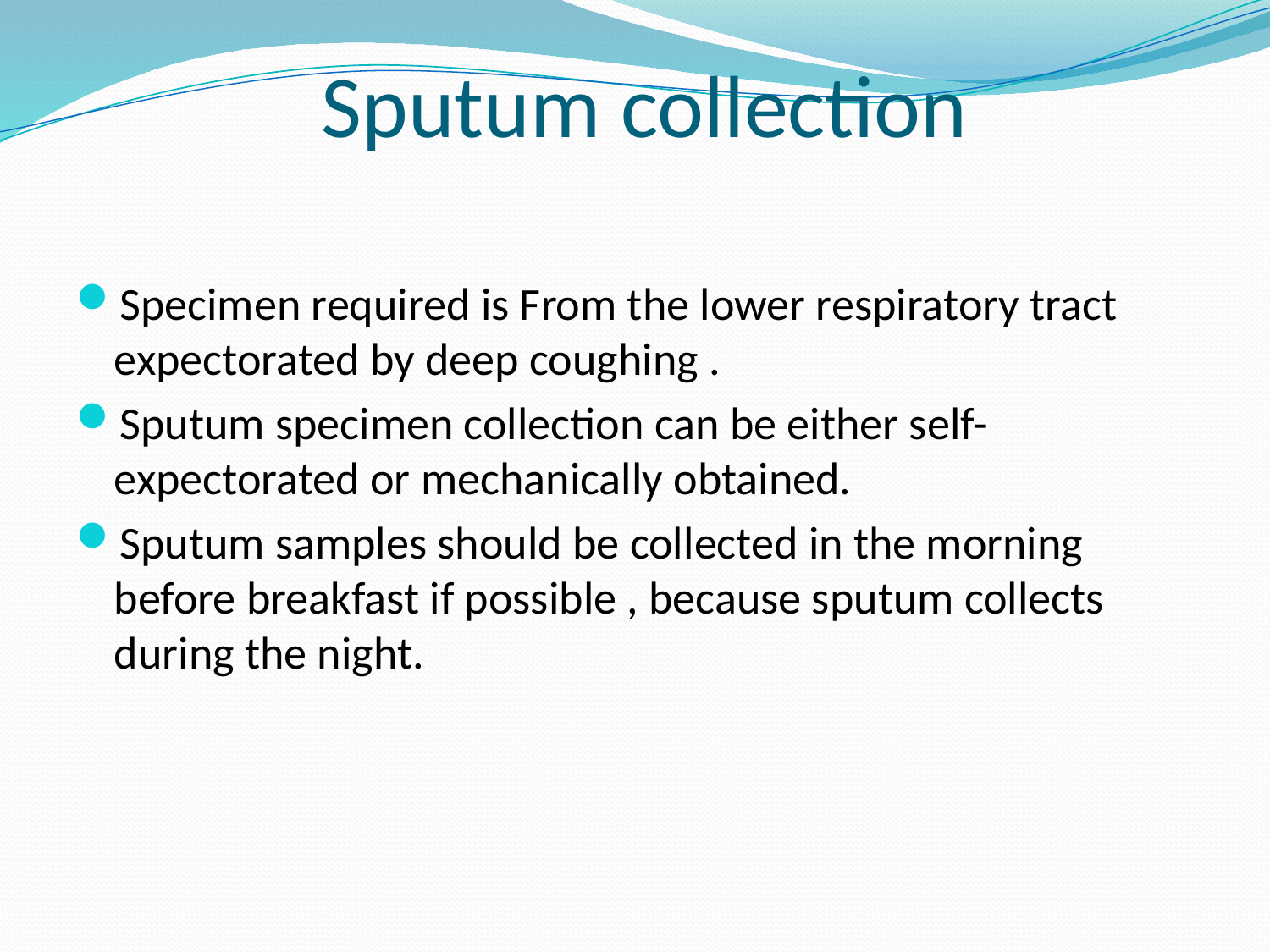

Sputum collection
Specimen required is From the lower respiratory tract expectorated by deep coughing .
Sputum specimen collection can be either self-expectorated or mechanically obtained.
Sputum samples should be collected in the morning before breakfast if possible , because sputum collects during the night.